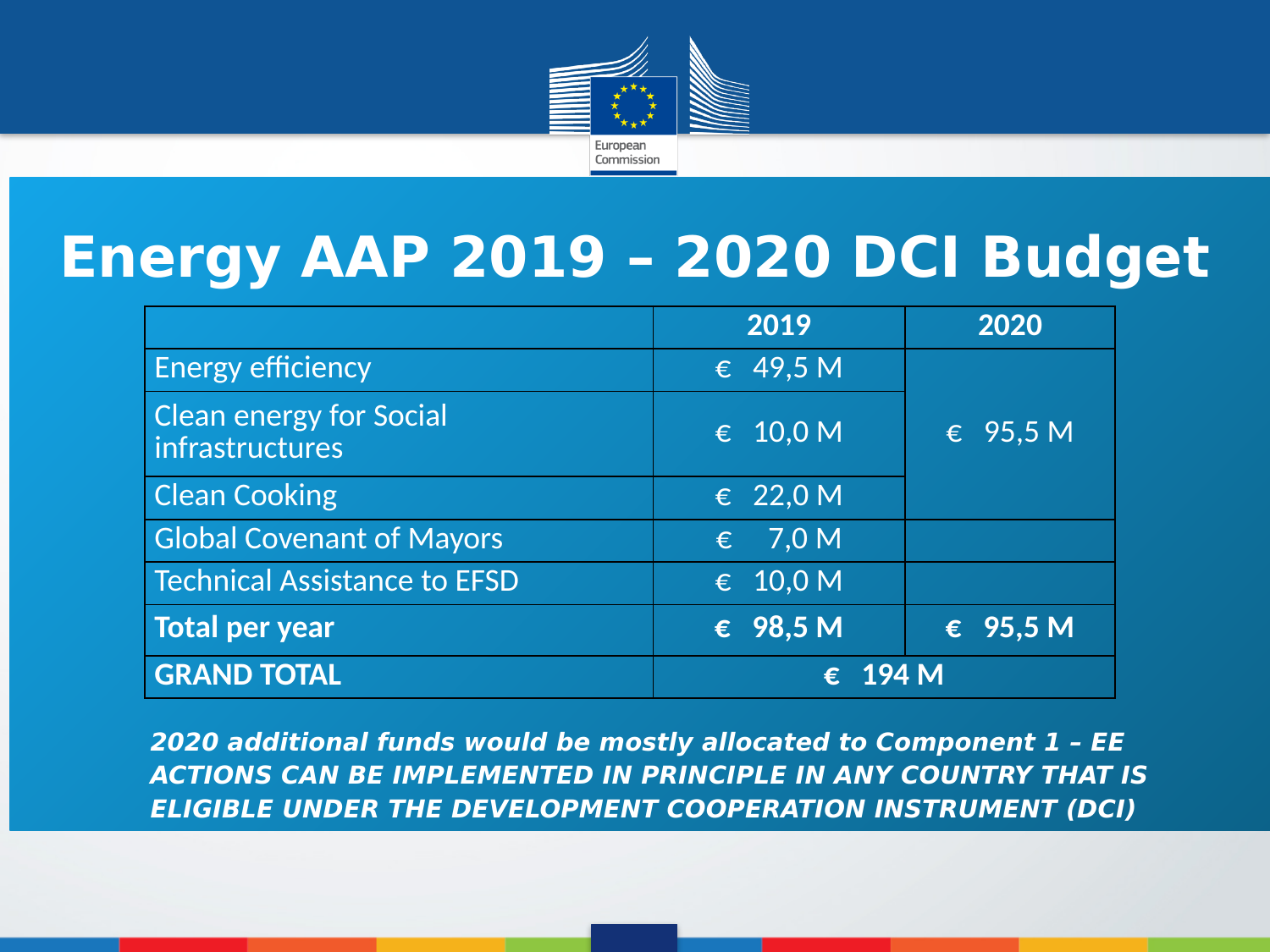

Energy AAP 2019 – 2020 DCI Budget
|  | 2019 | 2020 |
| --- | --- | --- |
| Energy efficiency | € 49,5 M | € 95,5 M |
| Clean energy for Social infrastructures | € 10,0 M |  |
| Clean Cooking | € 22,0 M |  |
| Global Covenant of Mayors | € 7,0 M |  |
| Technical Assistance to EFSD | € 10,0 M |  |
| Total per year | € 98,5 M | € 95,5 M |
| GRAND TOTAL | € 194 M |  |

2020 additional funds would be mostly allocated to Component 1 – EE
ACTIONS CAN BE IMPLEMENTED IN PRINCIPLE IN ANY COUNTRY THAT IS ELIGIBLE UNDER THE DEVELOPMENT COOPERATION INSTRUMENT (DCI)